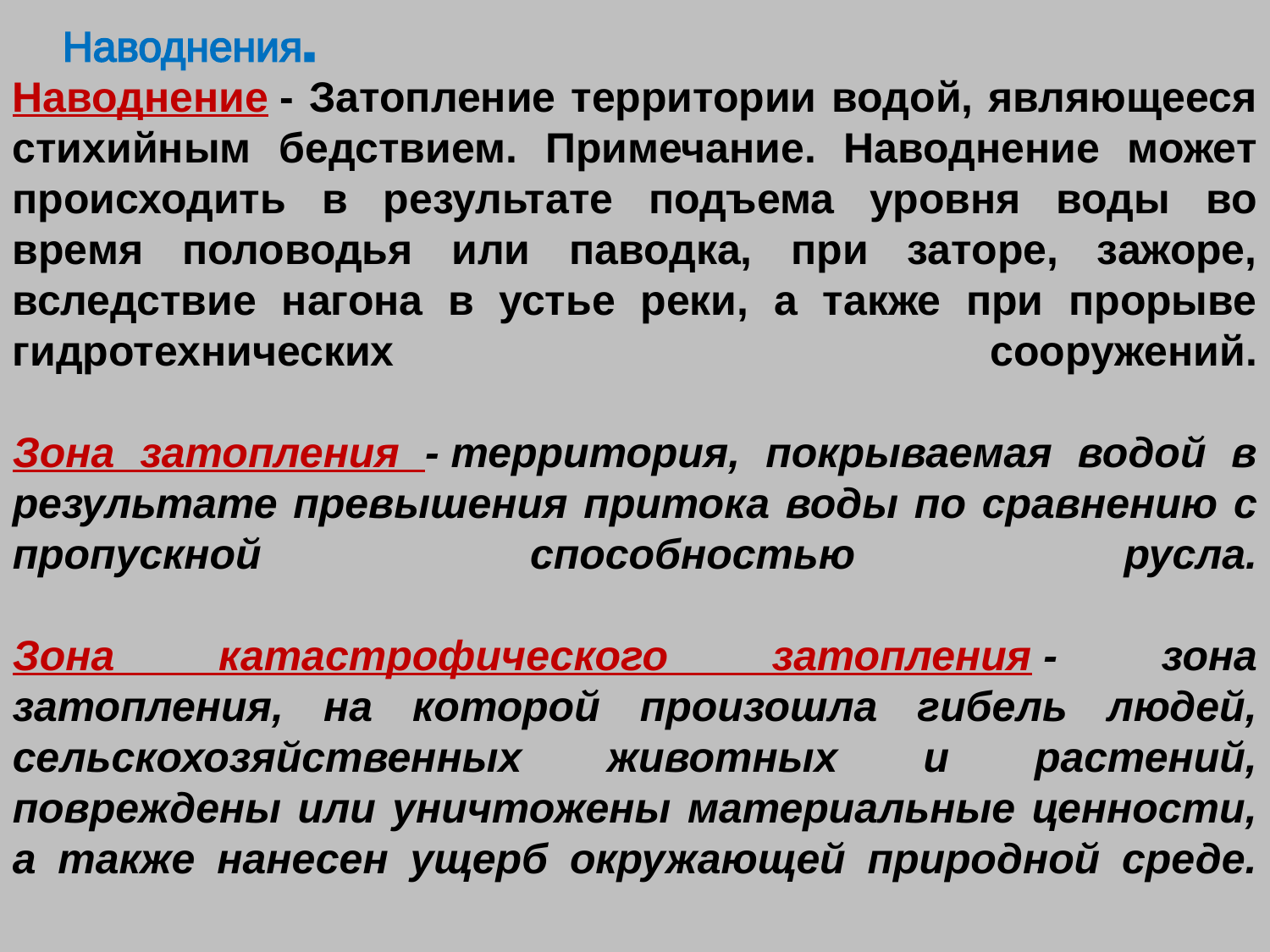

# Наводнения. Наводнение - Затопление территории водой, являющееся стихийным бедствием. Примечание. Наводнение может происходить в результате подъема уровня воды во время половодья или паводка, при заторе, зажоре, вследствие нагона в устье реки, а также при прорыве гидротехнических сооружений. Зона затопления - территория, покрываемая водой в результате превышения притока воды по сравнению с пропускной способностью русла. Зона катастрофического затопления - зона затопления, на которой произошла гибель людей, сельскохозяйственных животных и растений, повреждены или уничтожены материальные ценности, а также нанесен ущерб окружающей природной среде.